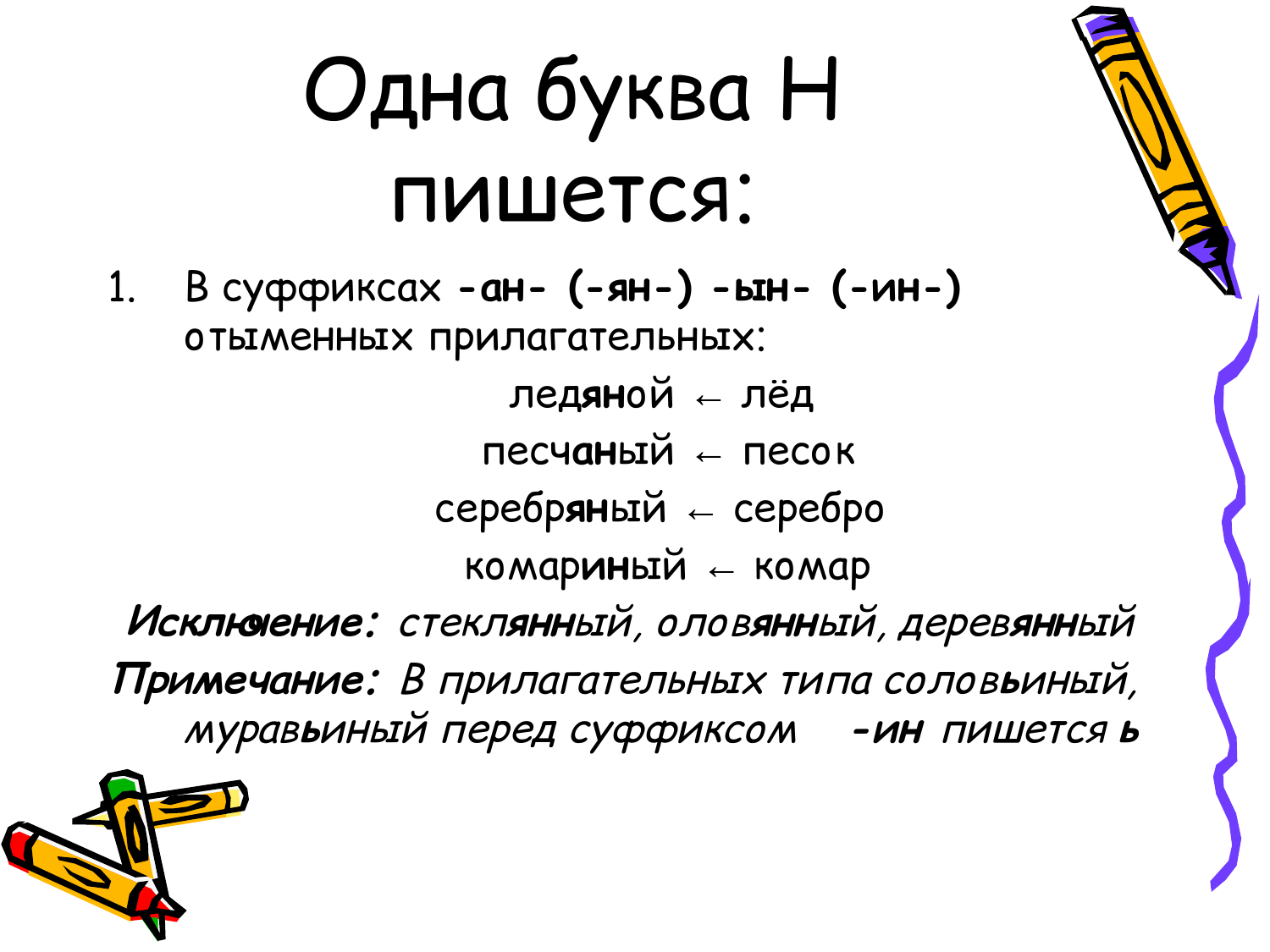

# Одна буква Н пишется:
В суффиксах -ан- (-ян-) -ын- (-ин-) отыменных прилагательных:
	ледяной ← лёд
	песчаный ← песок
	серебряный ← серебро
	комариный ← комар
 Исключение: стеклянный, оловянный, деревянный
Примечание: В прилагательных типа соловьиный, муравьиный перед суффиксом    -ин пишется ь